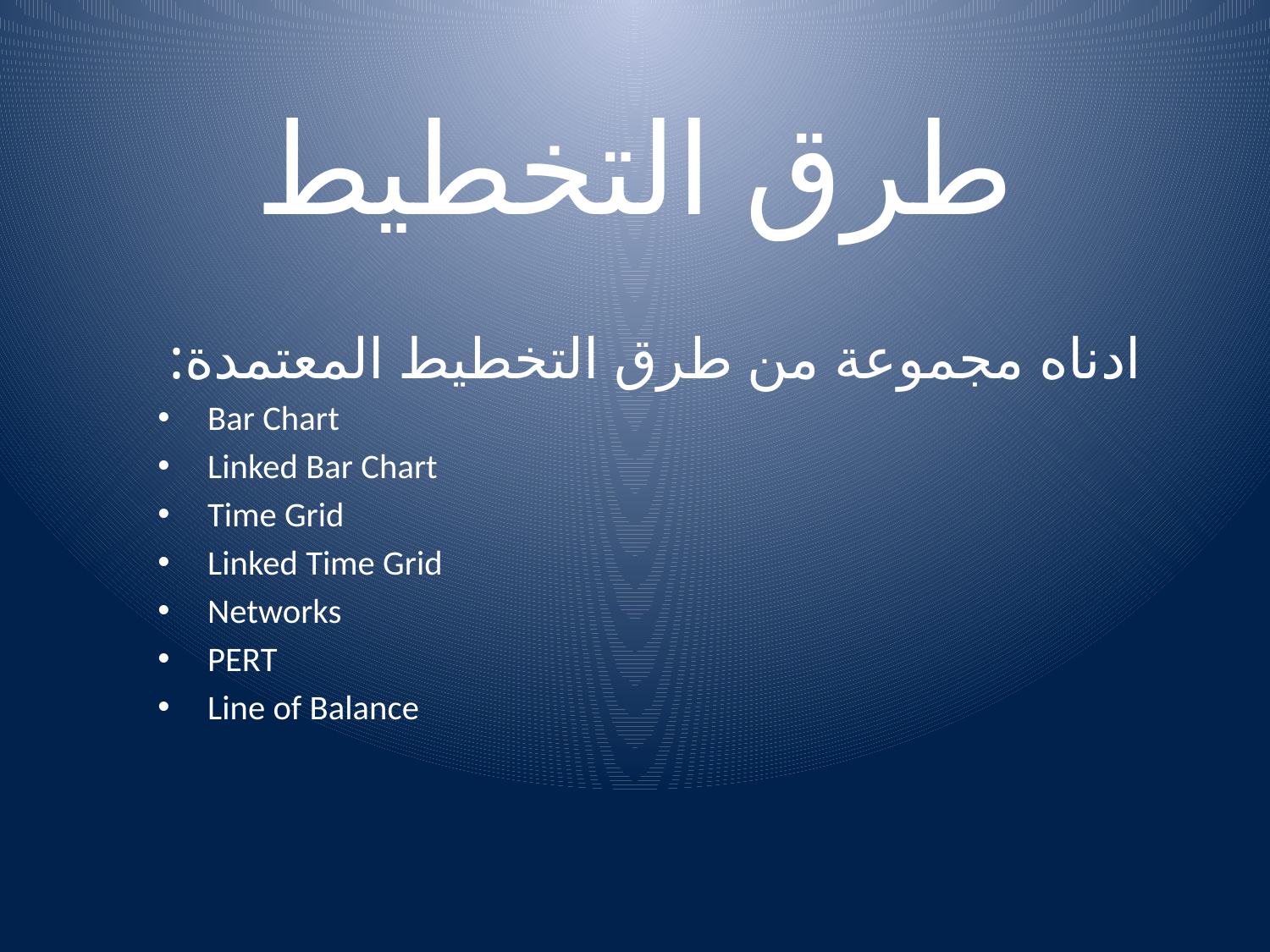

# طرق التخطيط
ادناه مجموعة من طرق التخطيط المعتمدة:
Bar Chart
Linked Bar Chart
Time Grid
Linked Time Grid
Networks
PERT
Line of Balance